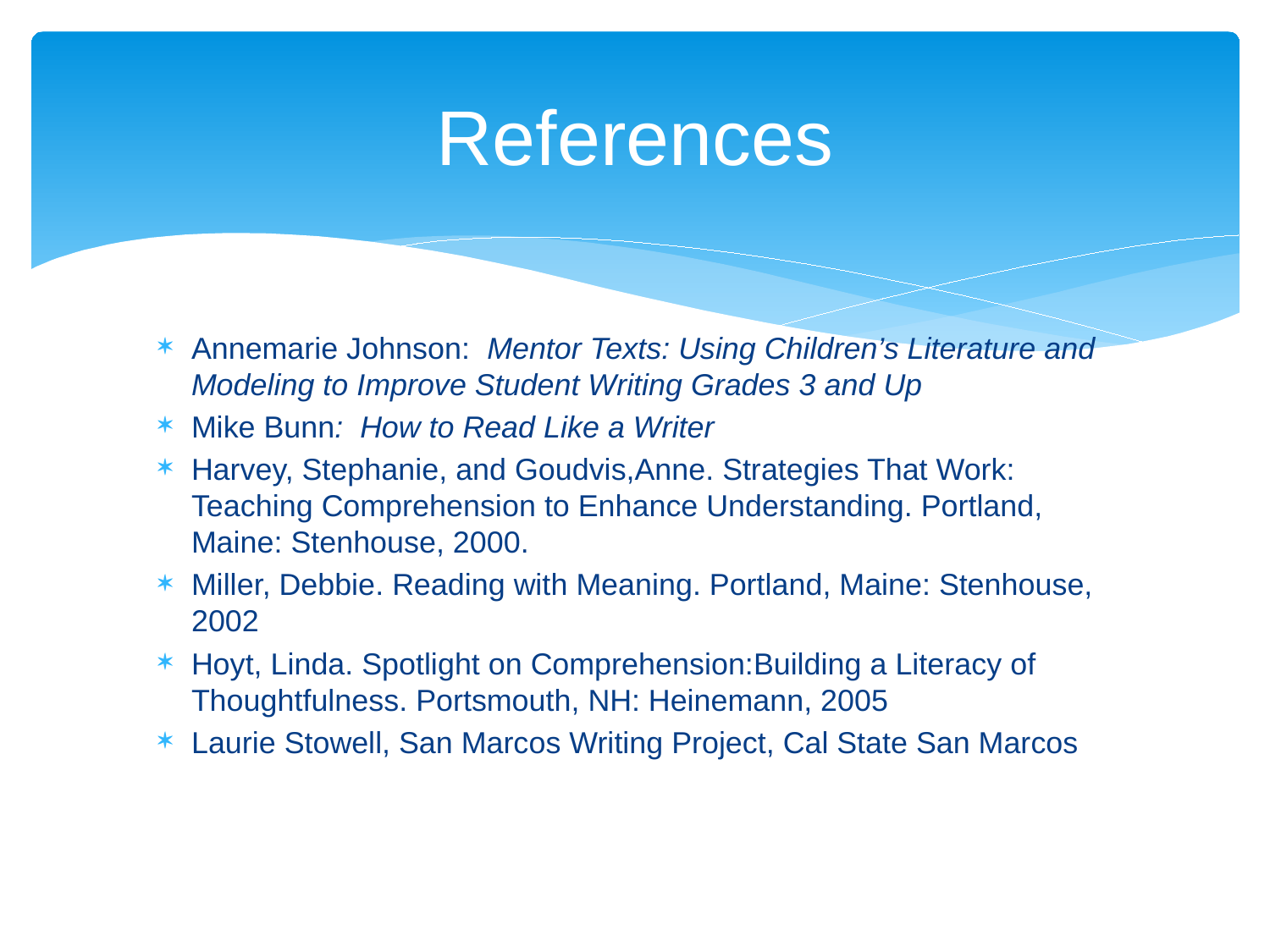

# References
Annemarie Johnson:  Mentor Texts: Using Children’s Literature and Modeling to Improve Student Writing Grades 3 and Up
Mike Bunn:  How to Read Like a Writer
Harvey, Stephanie, and Goudvis,Anne. Strategies That Work: Teaching Comprehension to Enhance Understanding. Portland, Maine: Stenhouse, 2000.
Miller, Debbie. Reading with Meaning. Portland, Maine: Stenhouse, 2002
Hoyt, Linda. Spotlight on Comprehension:Building a Literacy of Thoughtfulness. Portsmouth, NH: Heinemann, 2005
Laurie Stowell, San Marcos Writing Project, Cal State San Marcos